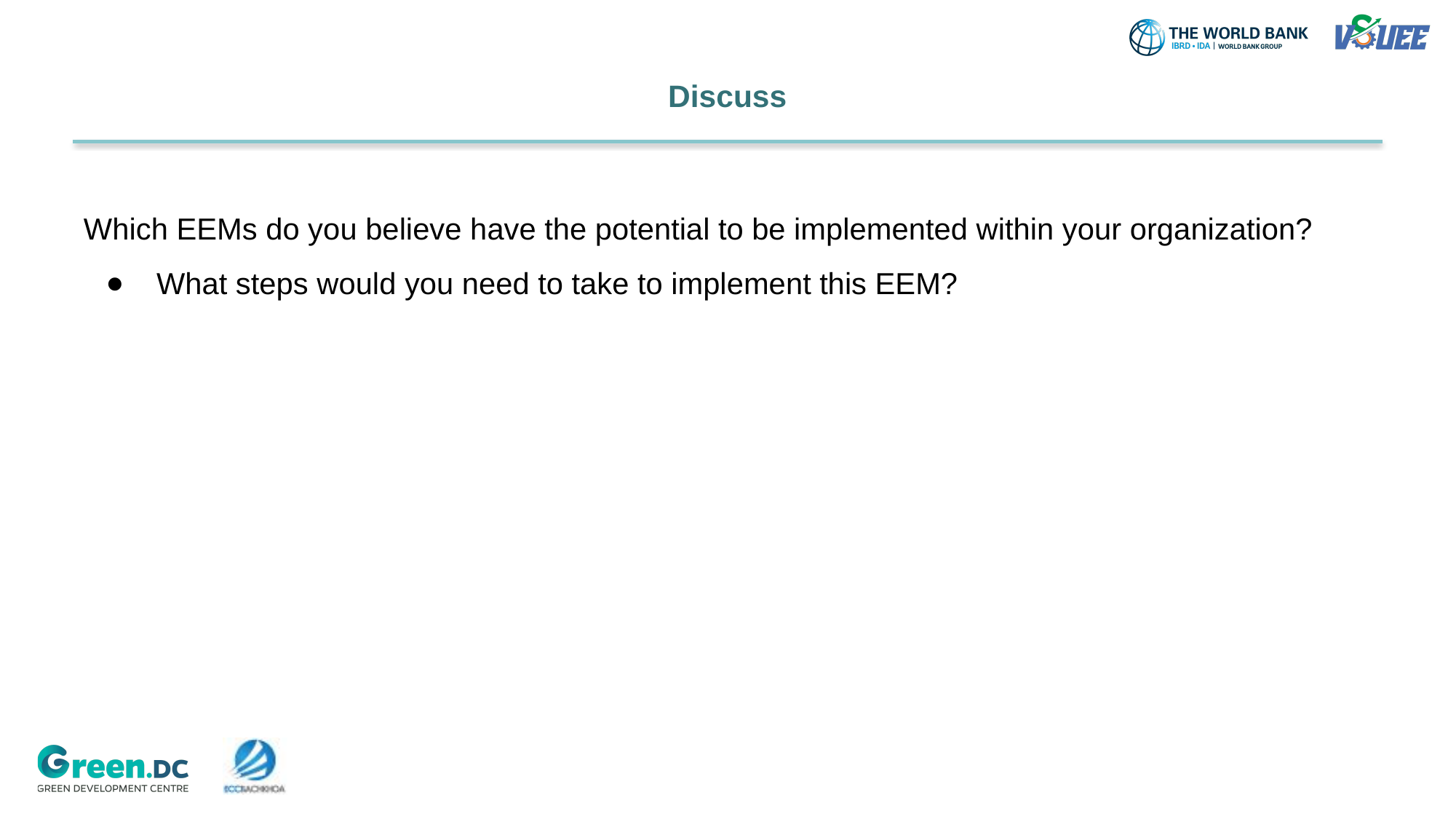

# Discuss
Which EEMs do you believe have the potential to be implemented within your organization?
What steps would you need to take to implement this EEM?